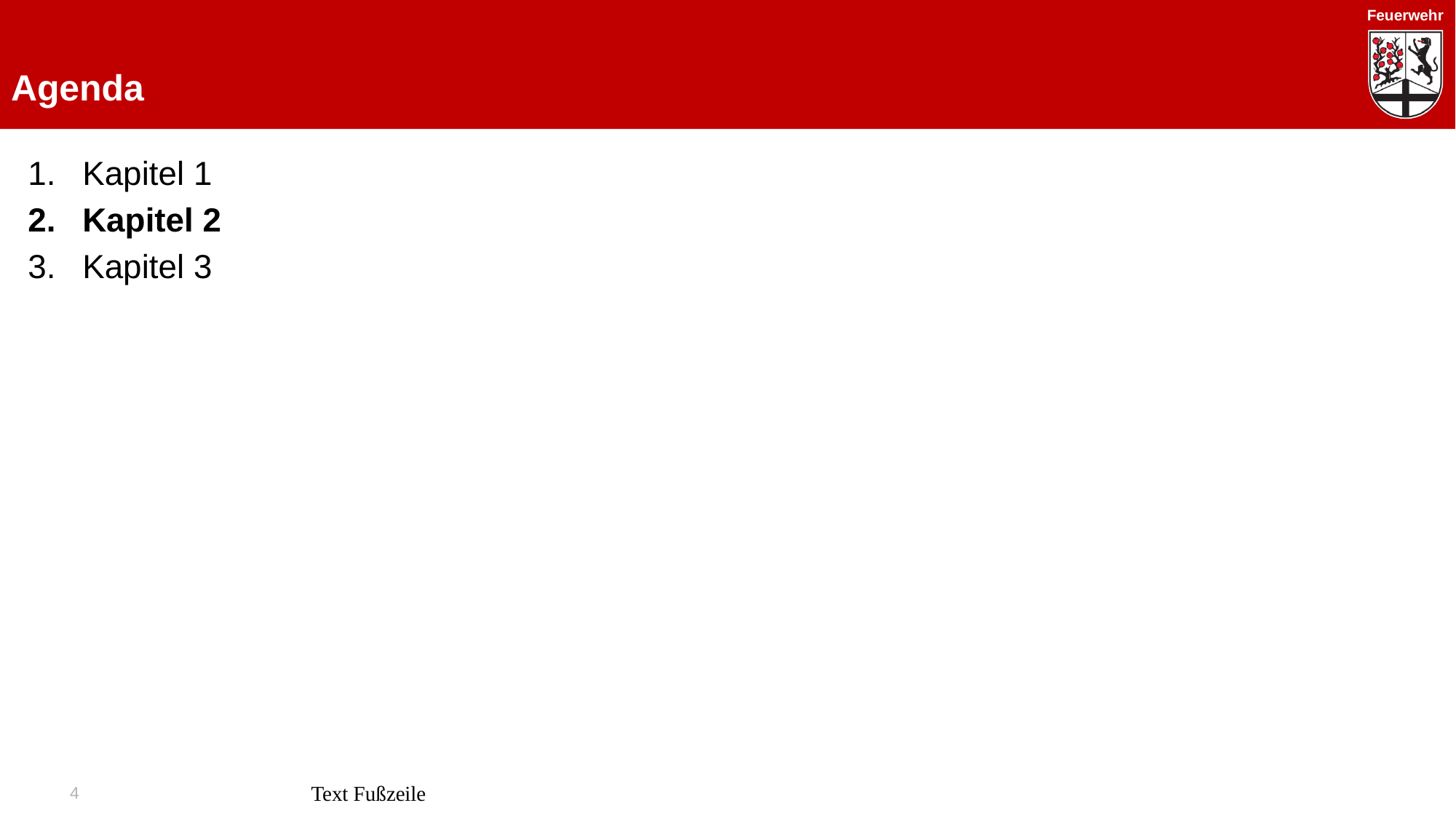

# Agenda
Kapitel 1
Kapitel 2
Kapitel 3
4
Text Fußzeile